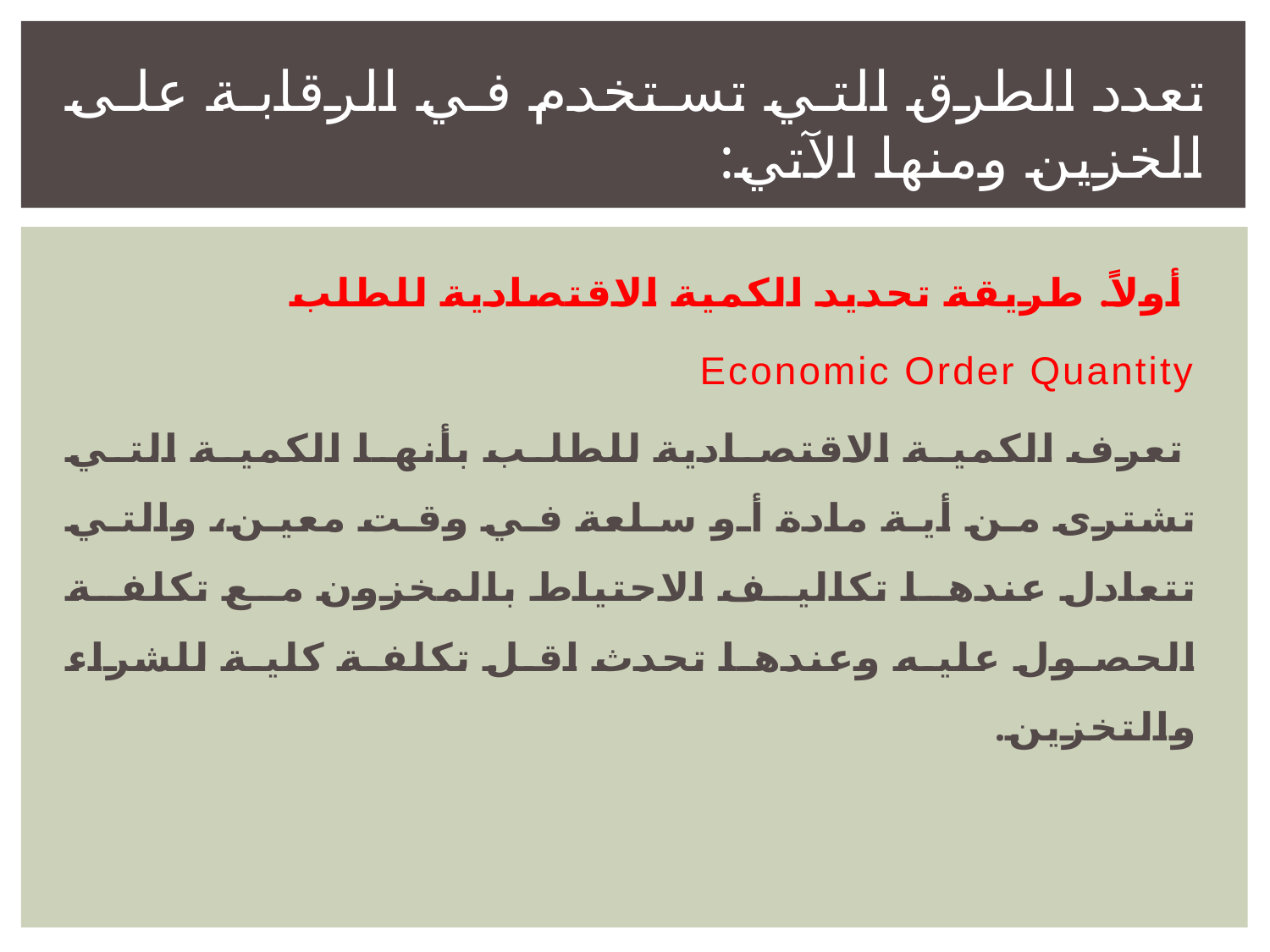

# تعدد الطرق التي تستخدم في الرقابة على الخزين ومنها الآتي:
 أولاً. طريقة تحديد الكمية الاقتصادية للطلب
Economic Order Quantity
 تعرف الكمية الاقتصادية للطلب بأنها الكمية التي تشترى من أية مادة أو سلعة في وقت معين، والتي تتعادل عندها تكاليف الاحتياط بالمخزون مع تكلفة الحصول عليه وعندها تحدث اقل تكلفة كلية للشراء والتخزين.